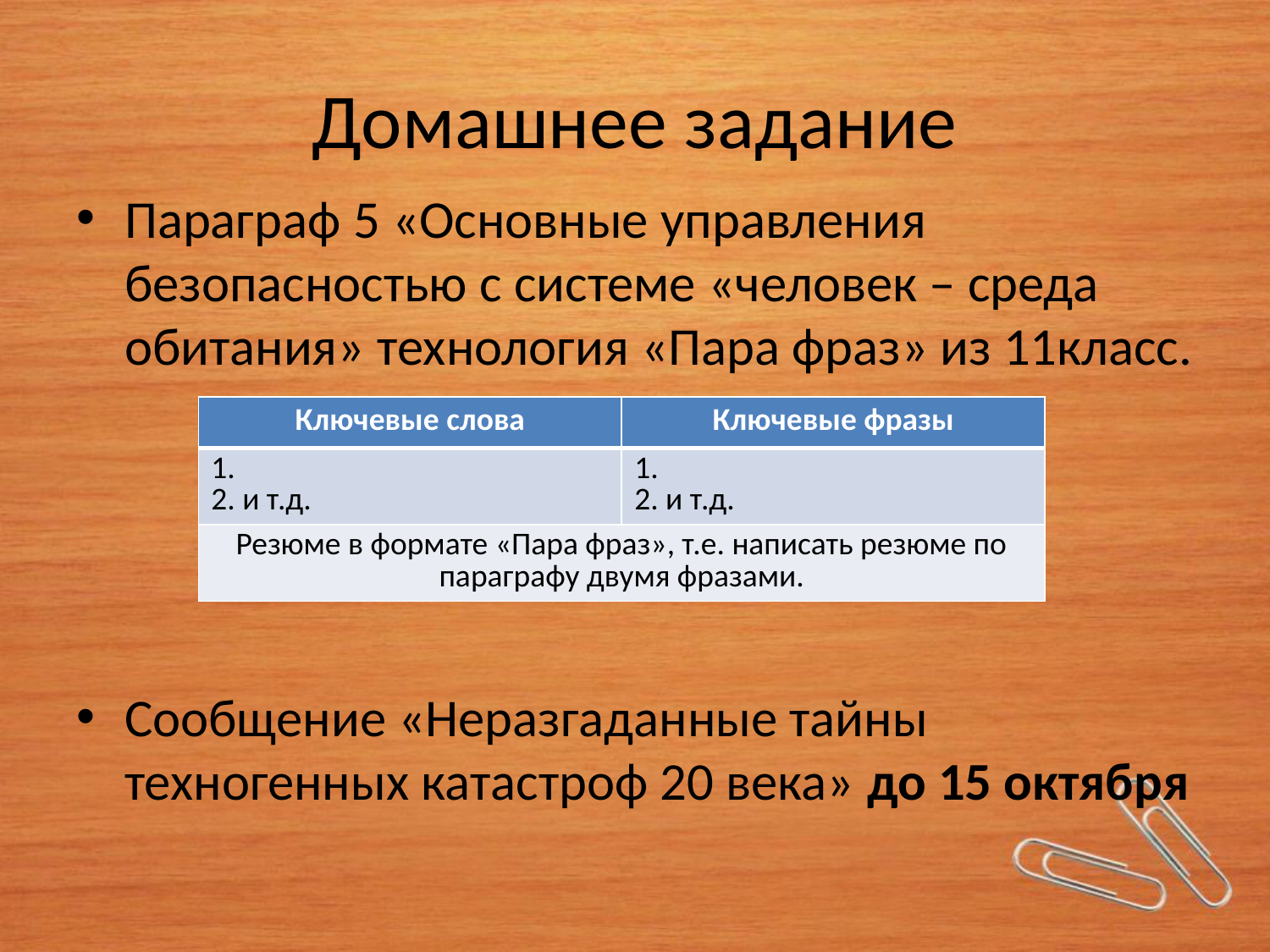

# Домашнее задание
Параграф 5 «Основные управления безопасностью с системе «человек – среда обитания» технология «Пара фраз» из 11класс.

Сообщение «Неразгаданные тайны техногенных катастроф 20 века» до 15 октября
| Ключевые слова | Ключевые фразы |
| --- | --- |
| 1. 2. и т.д. | 1. 2. и т.д. |
| Резюме в формате «Пара фраз», т.е. написать резюме по параграфу двумя фразами. |  |